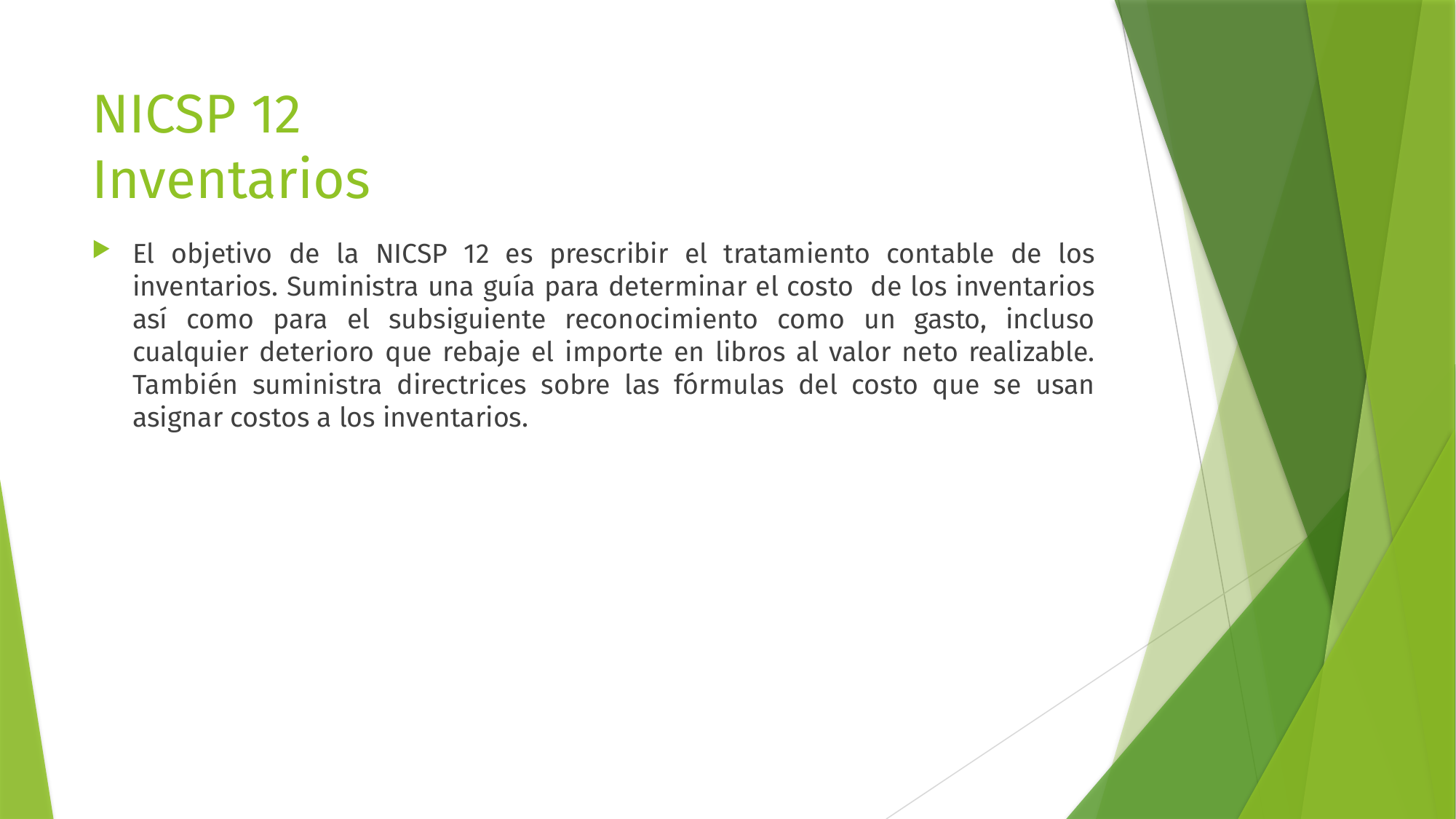

# NICSP 12 Inventarios
El objetivo de la NICSP 12 es prescribir el tratamiento contable de los inventarios. Suministra una guía para determinar el costo  de los inventarios así como para el subsiguiente reconocimiento como un gasto, incluso cualquier deterioro que rebaje el importe en libros al valor neto realizable. También suministra directrices sobre las fórmulas del costo que se usan asignar costos a los inventarios.